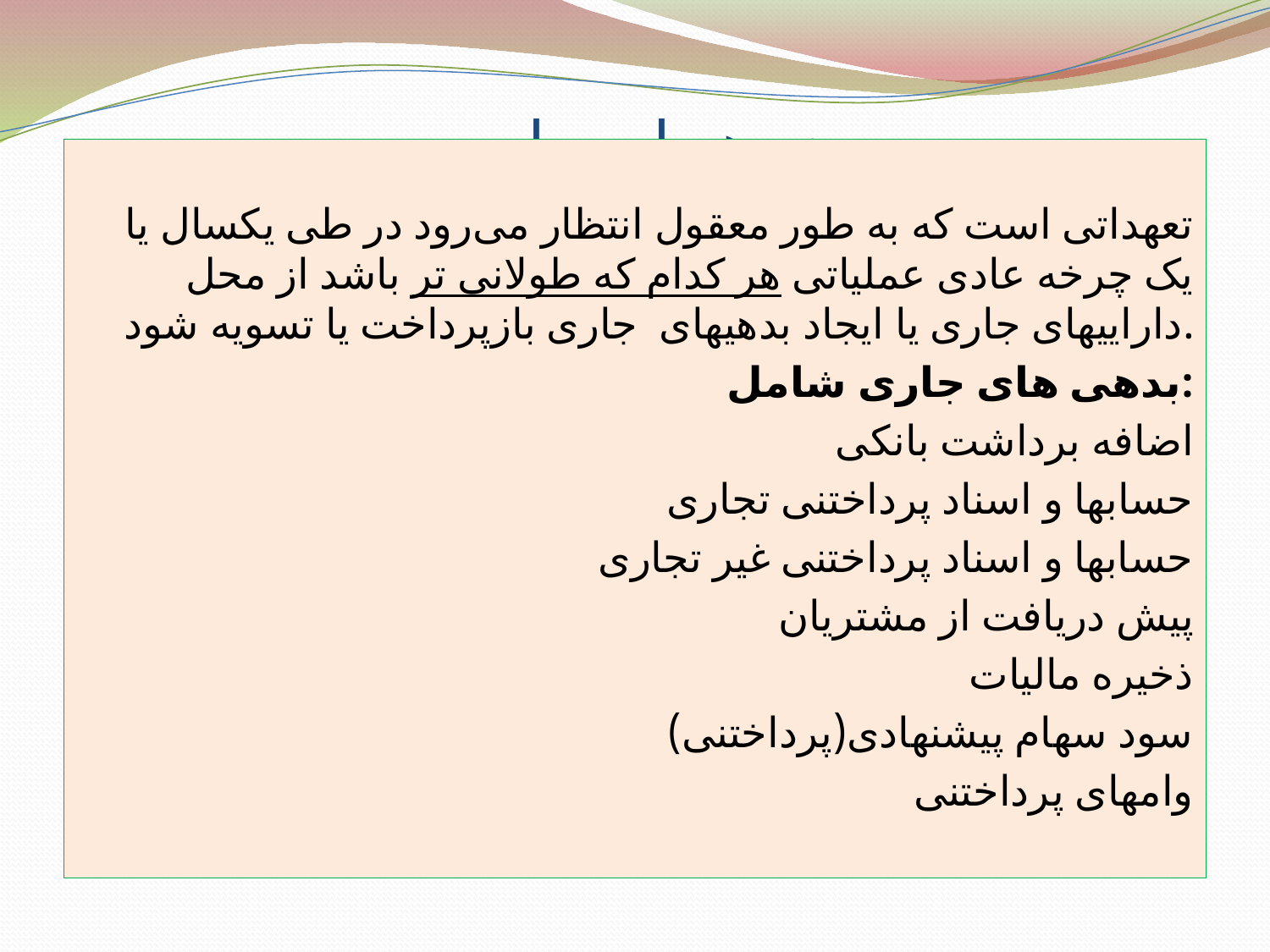

# بدهیهای جاری:

تعهداتی است که به طور معقول انتظار می‌‌رود در طی یکسال یا یک چرخه عادی عملیاتی هر کدام که طولانی تر باشد از محل داراییهای جاری یا ایجاد بدهیهای  جاری بازپرداخت یا تسویه شود.
بدهی های جاری شامل:
اضافه برداشت بانکی
حسابها و اسناد پرداختنی تجاری
حسابها و اسناد پرداختنی غیر تجاری
پیش دریافت از مشتریان
ذخیره مالیات
سود سهام پیشنهادی(پرداختنی)
وامهای پرداختنی